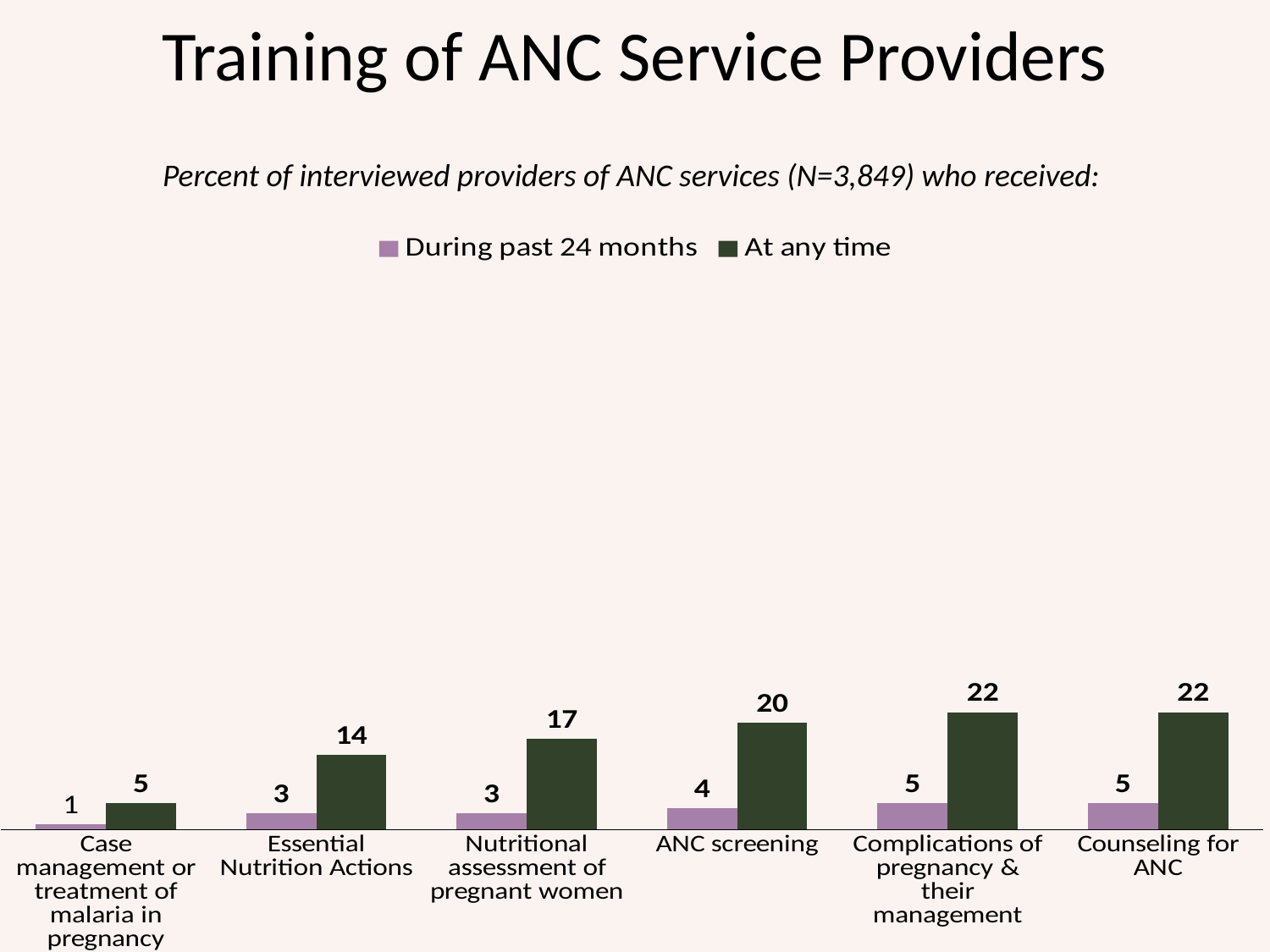

# Training of ANC Service Providers
Percent of interviewed providers of ANC services (N=3,849) who received:

### Chart

| Category | During past 24 months | At any time |
|---|---|---|
| Case management or treatment of malaria in pregnancy | 1.0 | 5.0 |
| Essential Nutrition Actions | 3.0 | 14.0 |
| Nutritional assessment of pregnant women | 3.0 | 17.0 |
| ANC screening | 4.0 | 20.0 |
| Complications of pregnancy & their management | 5.0 | 22.0 |
| Counseling for ANC | 5.0 | 22.0 |